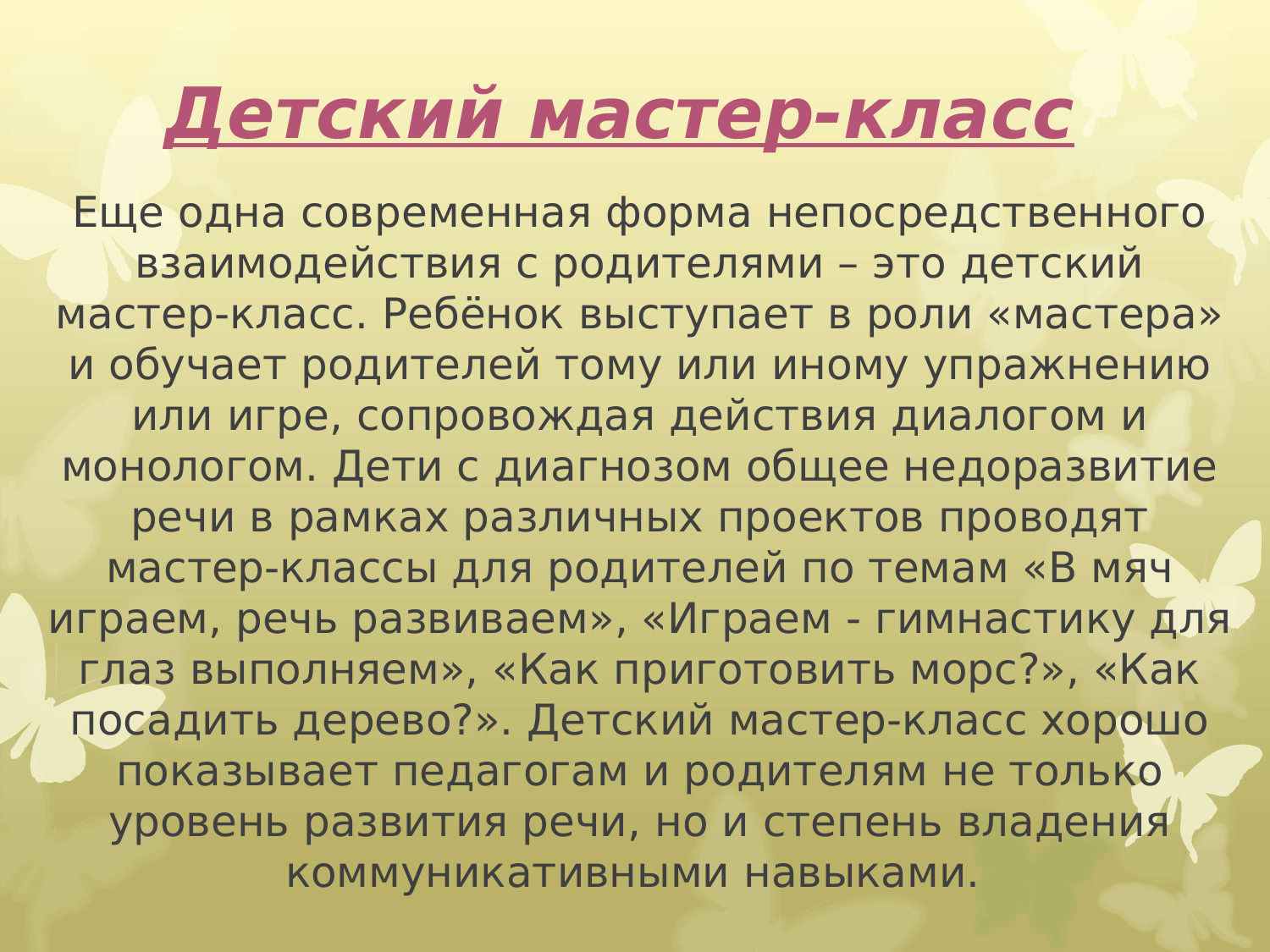

# Детский мастер-класс
Еще одна современная форма непосредственного взаимодействия с родителями – это детский мастер-класс. Ребёнок выступает в роли «мастера» и обучает родителей тому или иному упражнению или игре, сопровождая действия диалогом и монологом. Дети с диагнозом общее недоразвитие речи в рамках различных проектов проводят мастер-классы для родителей по темам «В мяч играем, речь развиваем», «Играем - гимнастику для глаз выполняем», «Как приготовить морс?», «Как посадить дерево?». Детский мастер-класс хорошо показывает педагогам и родителям не только уровень развития речи, но и степень владения коммуникативными навыками.